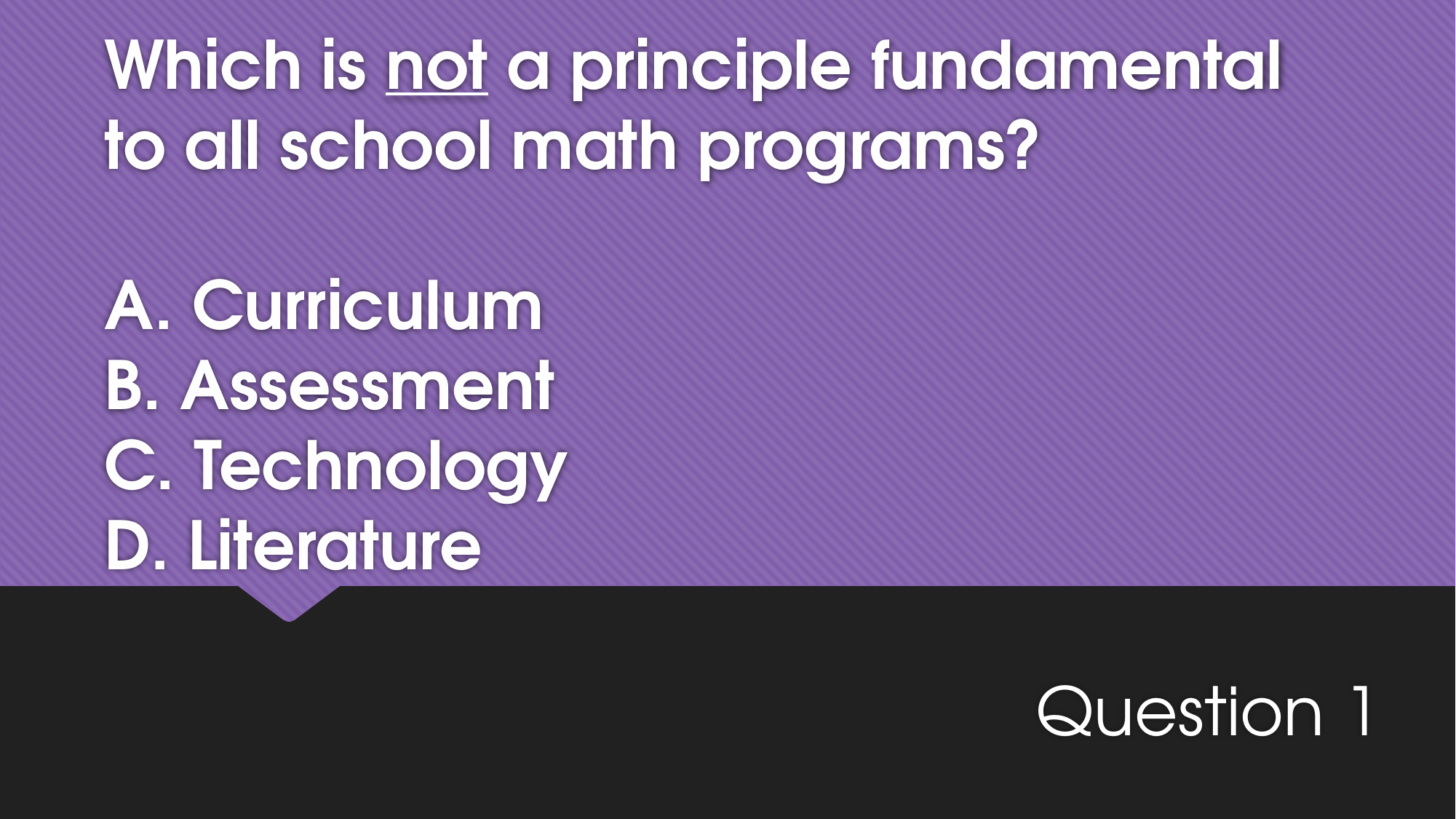

# Which is not a principle fundamental to all school math programs? A. Curriculum B. Assessment C. Technology D. Literature
Question 1